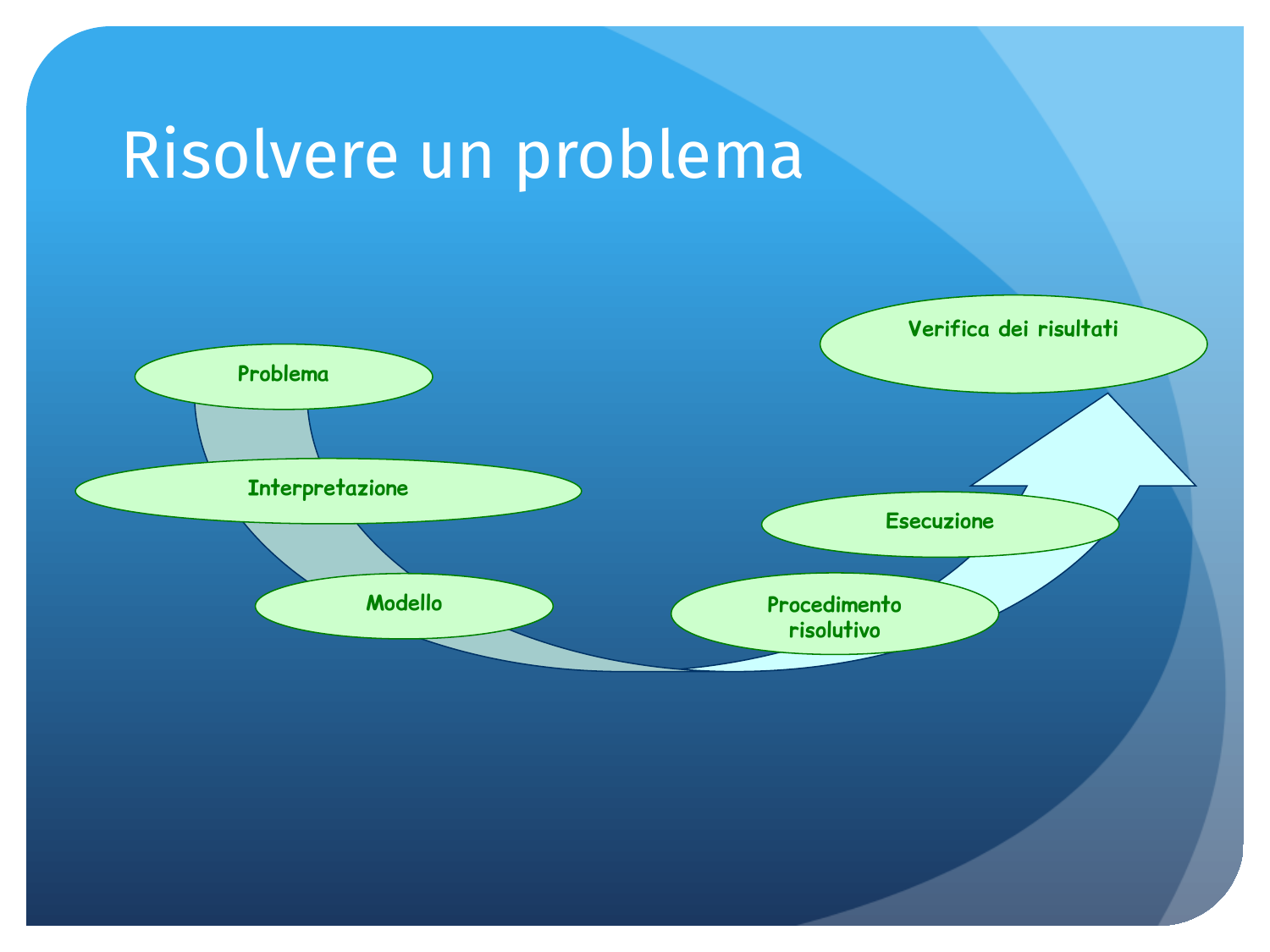

# Risolvere un problema

Verifica dei risultati
Problema

Interpretazione
Esecuzione
Procedimento risolutivo
Modello